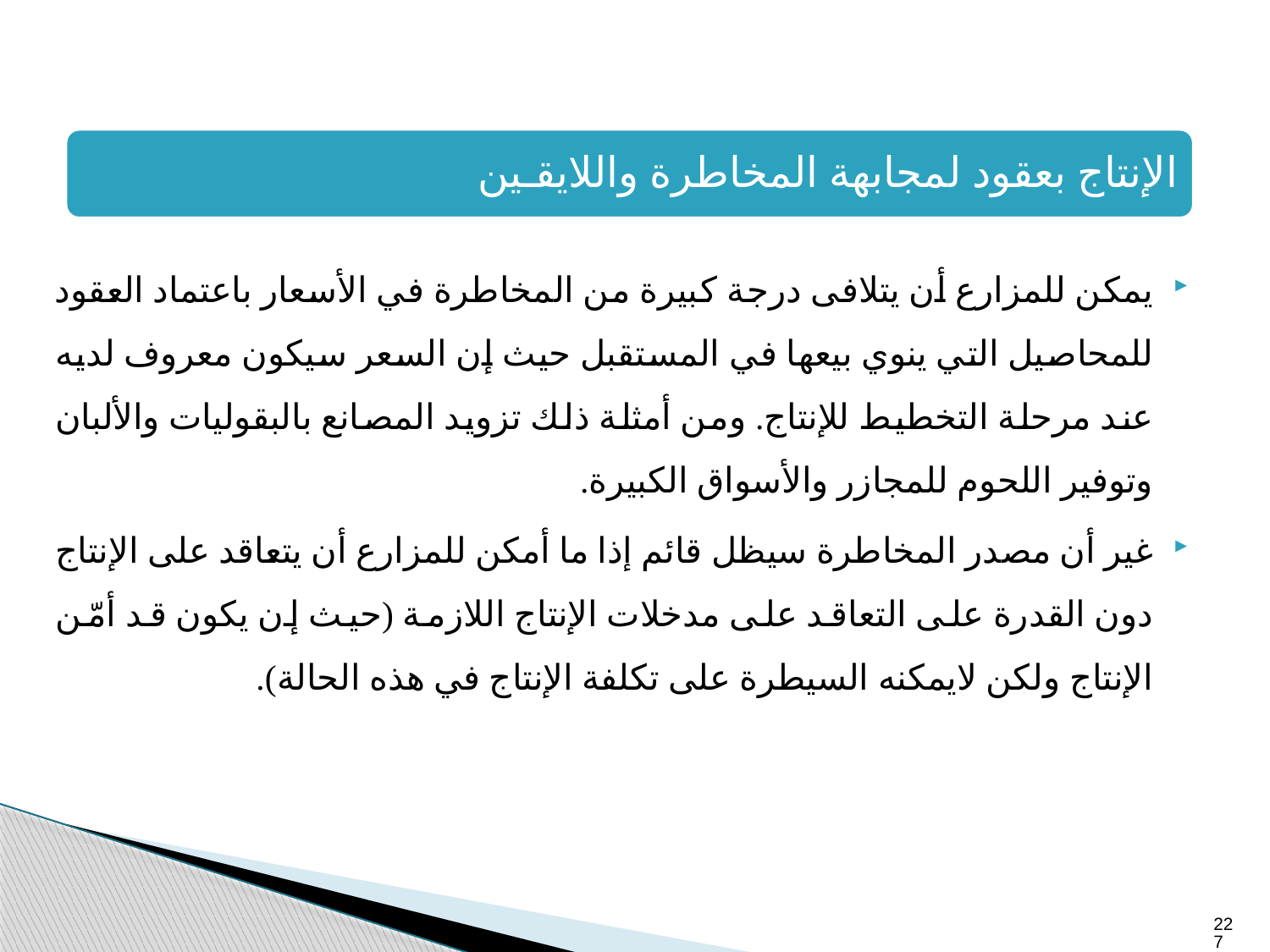

الإنتاج بعقود لمجابهة المخاطرة واللايقـين

يمكن للمزارع أن يتلافى درجة كبيرة من المخاطرة في الأسعار باعتماد العقود للمحاصيل التي ينوي بيعها في المستقبل حيث إن السعر سيكون معروف لديه عند مرحلة التخطيط للإنتاج. ومن أمثلة ذلك تزويد المصانع بالبقوليات والألبان وتوفير اللحوم للمجازر والأسواق الكبيرة.
غير أن مصدر المخاطرة سيظل قائم إذا ما أمكن للمزارع أن يتعاقد على الإنتاج دون القدرة على التعاقد على مدخلات الإنتاج اللازمة (حيث إن يكون قد أمّن الإنتاج ولكن لايمكنه السيطرة على تكلفة الإنتاج في هذه الحالة).
227